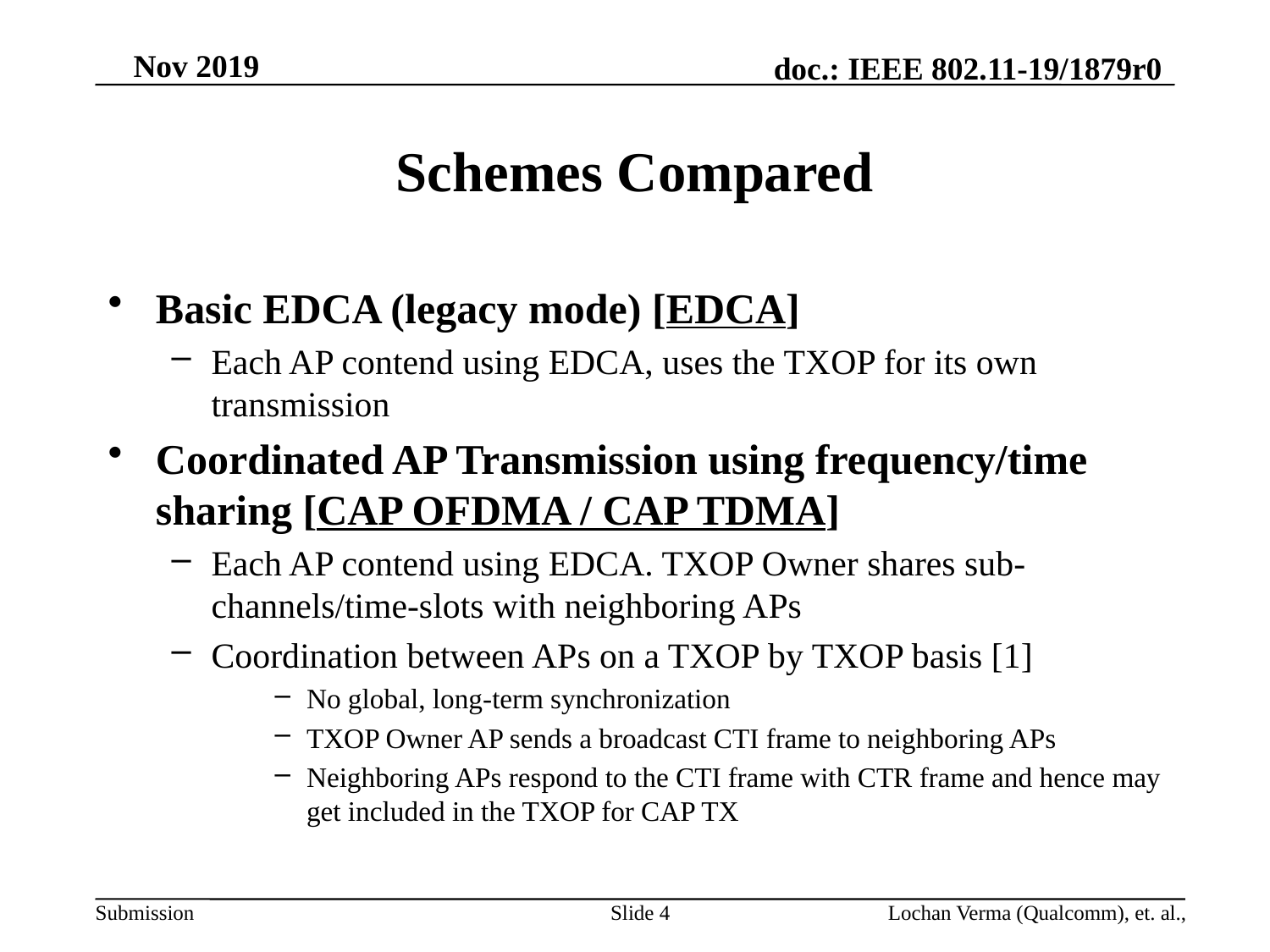

# Schemes Compared
Basic EDCA (legacy mode) [EDCA]
Each AP contend using EDCA, uses the TXOP for its own transmission
Coordinated AP Transmission using frequency/time sharing [CAP OFDMA / CAP TDMA]
Each AP contend using EDCA. TXOP Owner shares sub-channels/time-slots with neighboring APs
Coordination between APs on a TXOP by TXOP basis [1]
No global, long-term synchronization
TXOP Owner AP sends a broadcast CTI frame to neighboring APs
Neighboring APs respond to the CTI frame with CTR frame and hence may get included in the TXOP for CAP TX

Slide 4
Lochan Verma (Qualcomm), et. al.,